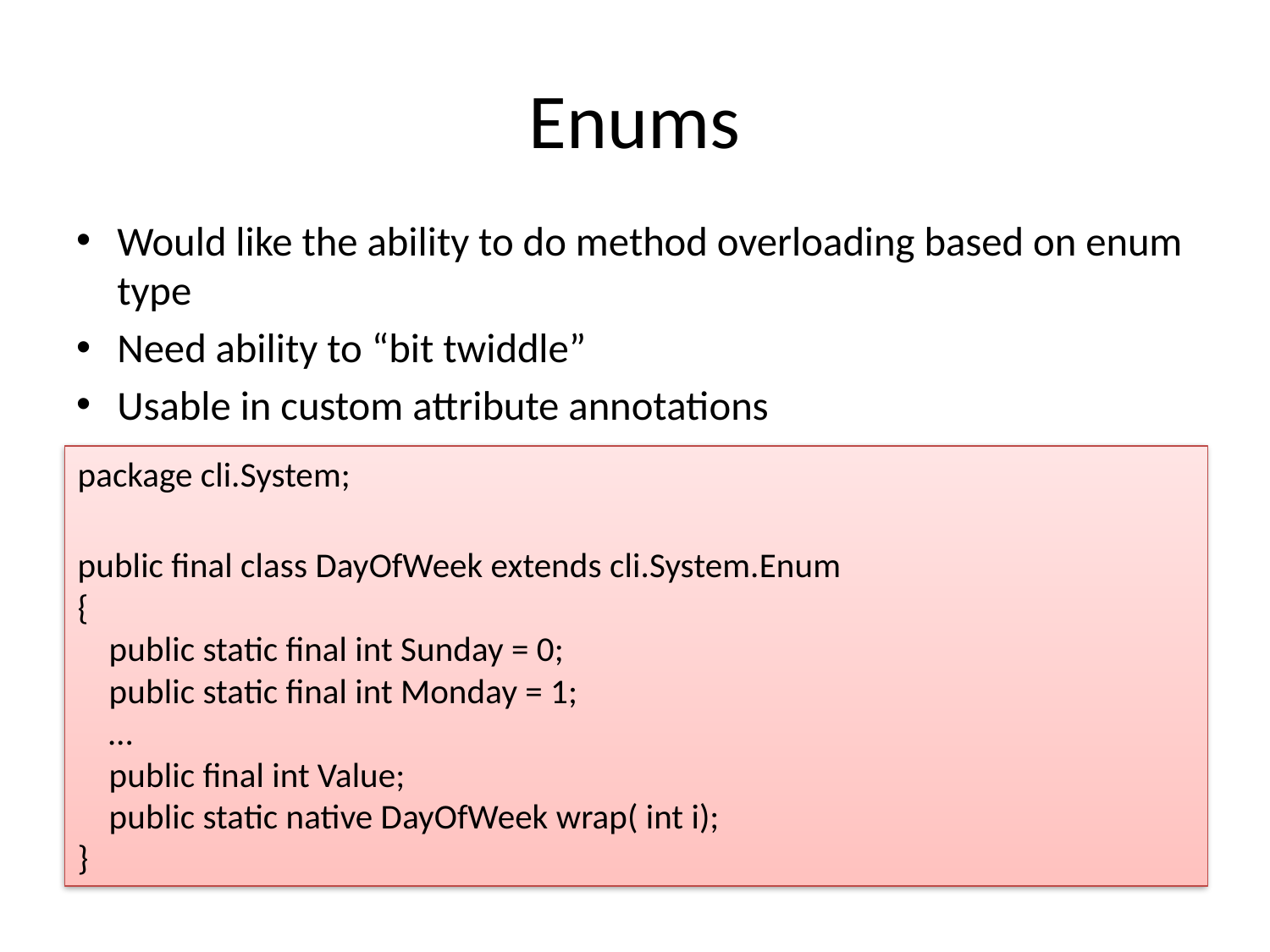

# Enums
Would like the ability to do method overloading based on enum type
Need ability to “bit twiddle”
Usable in custom attribute annotations

package cli.System;

public final class DayOfWeek extends cli.System.Enum
{
    public static final int Sunday = 0;
    public static final int Monday = 1;
    …
    public final int Value;
    public static native DayOfWeek wrap( int i);
}